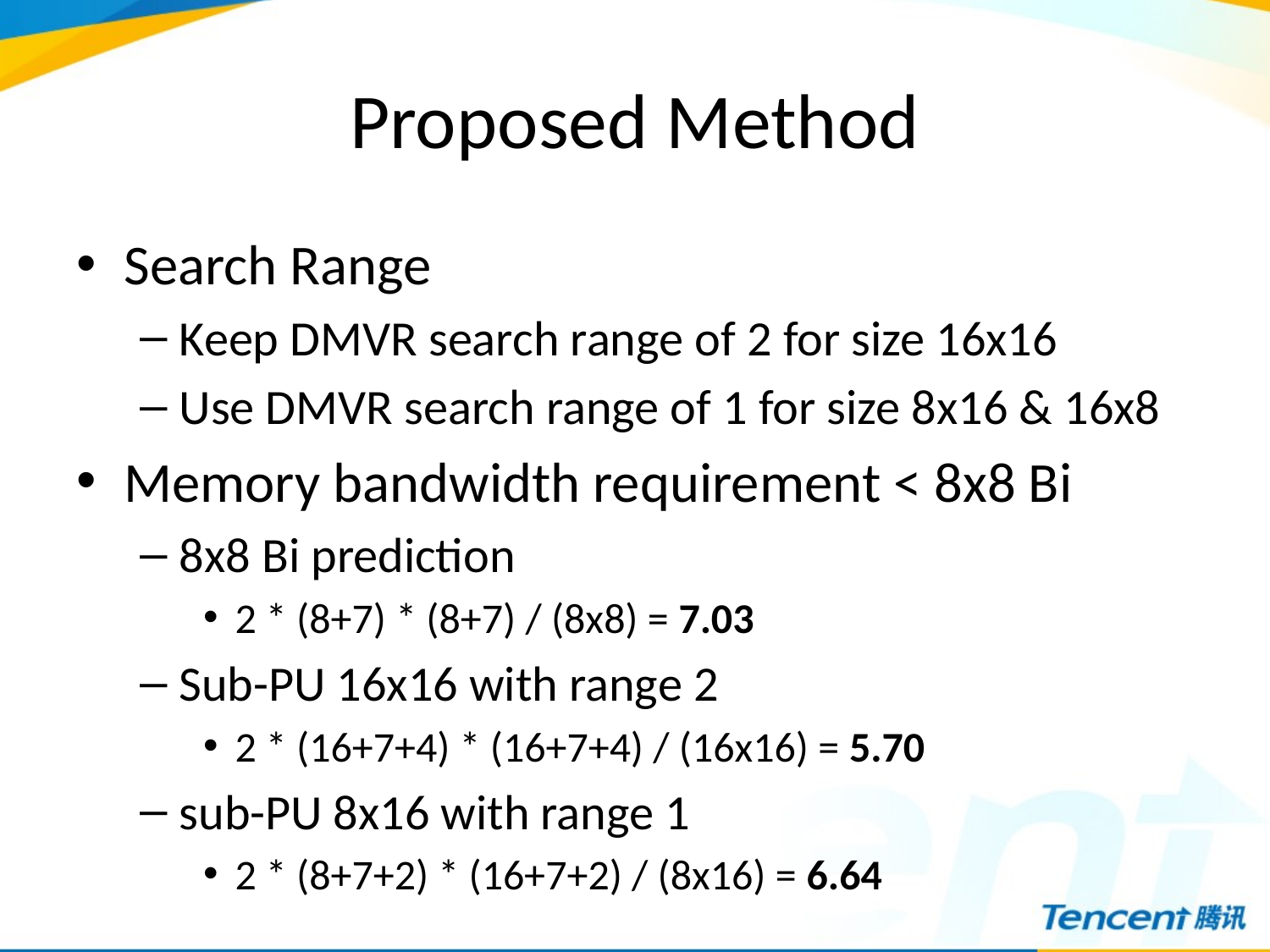

# Proposed Method
Search Range
Keep DMVR search range of 2 for size 16x16
Use DMVR search range of 1 for size 8x16 & 16x8
Memory bandwidth requirement < 8x8 Bi
8x8 Bi prediction
2 * (8+7) * (8+7) / (8x8) = 7.03
Sub-PU 16x16 with range 2
2 * (16+7+4) * (16+7+4) / (16x16) = 5.70
sub-PU 8x16 with range 1
2 * (8+7+2) * (16+7+2) / (8x16) = 6.64